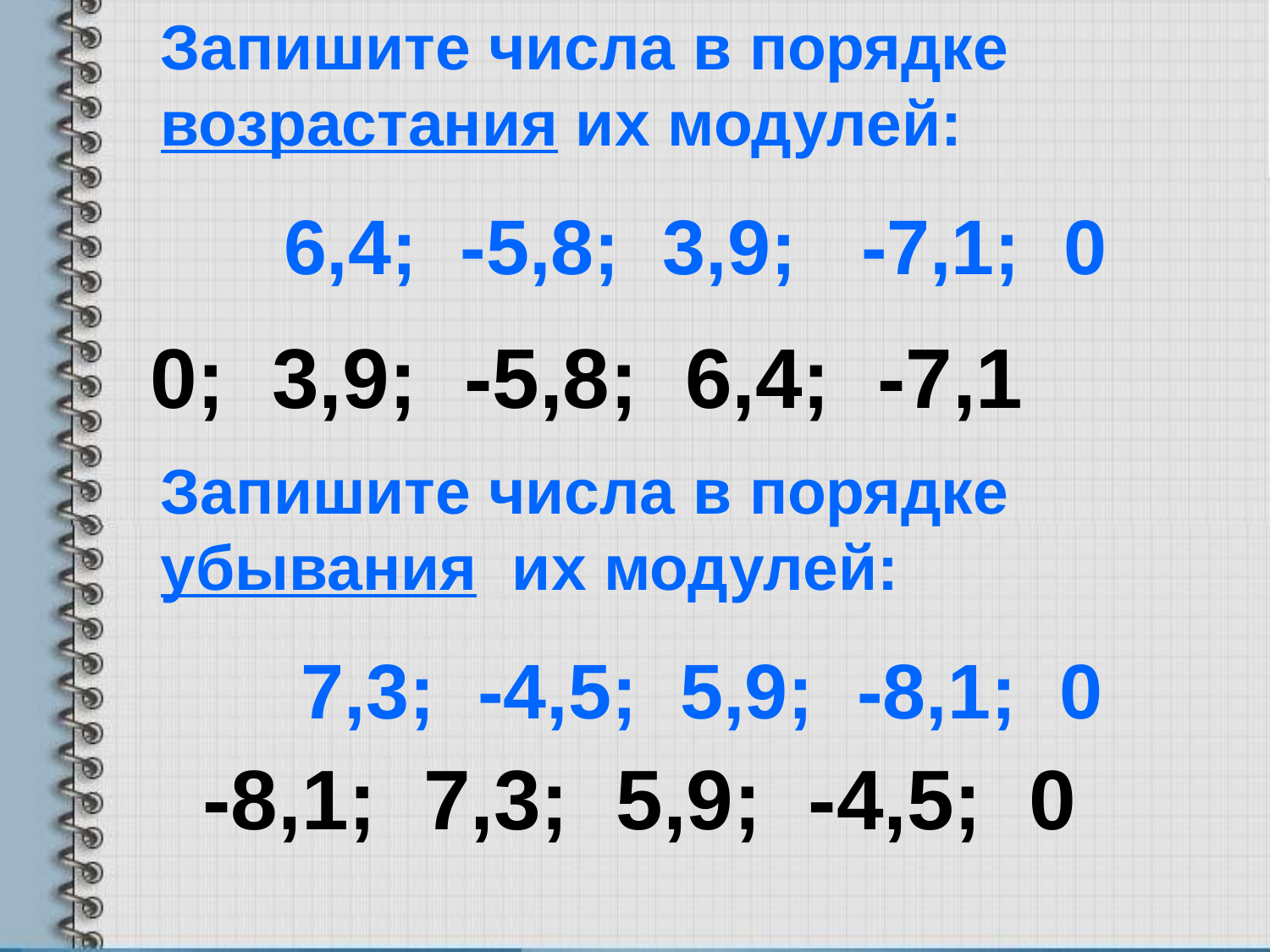

Запишите числа в порядке возрастания их модулей:
       6,4;  -5,8;  3,9;   -7,1;  0
0;  3,9;  -5,8;  6,4;  -7,1
Запишите числа в порядке убывания  их модулей:
        7,3;  -4,5;  5,9;  -8,1;  0
-8,1;  7,3;  5,9;  -4,5;  0